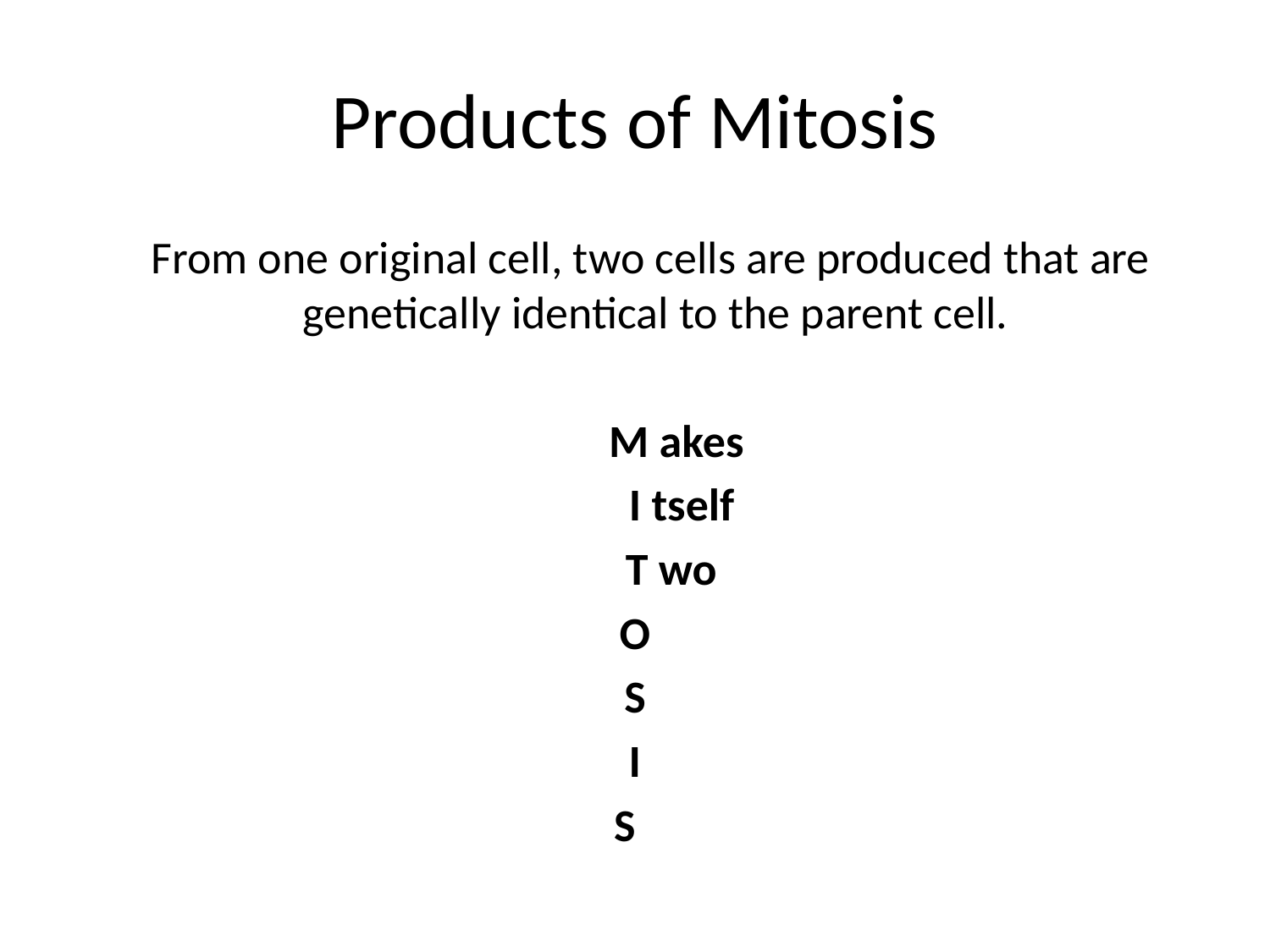

# Products of Mitosis
   From one original cell, two cells are produced that are genetically identical to the parent cell.

         M akes
         I tself
       T wo
O
S
I
S